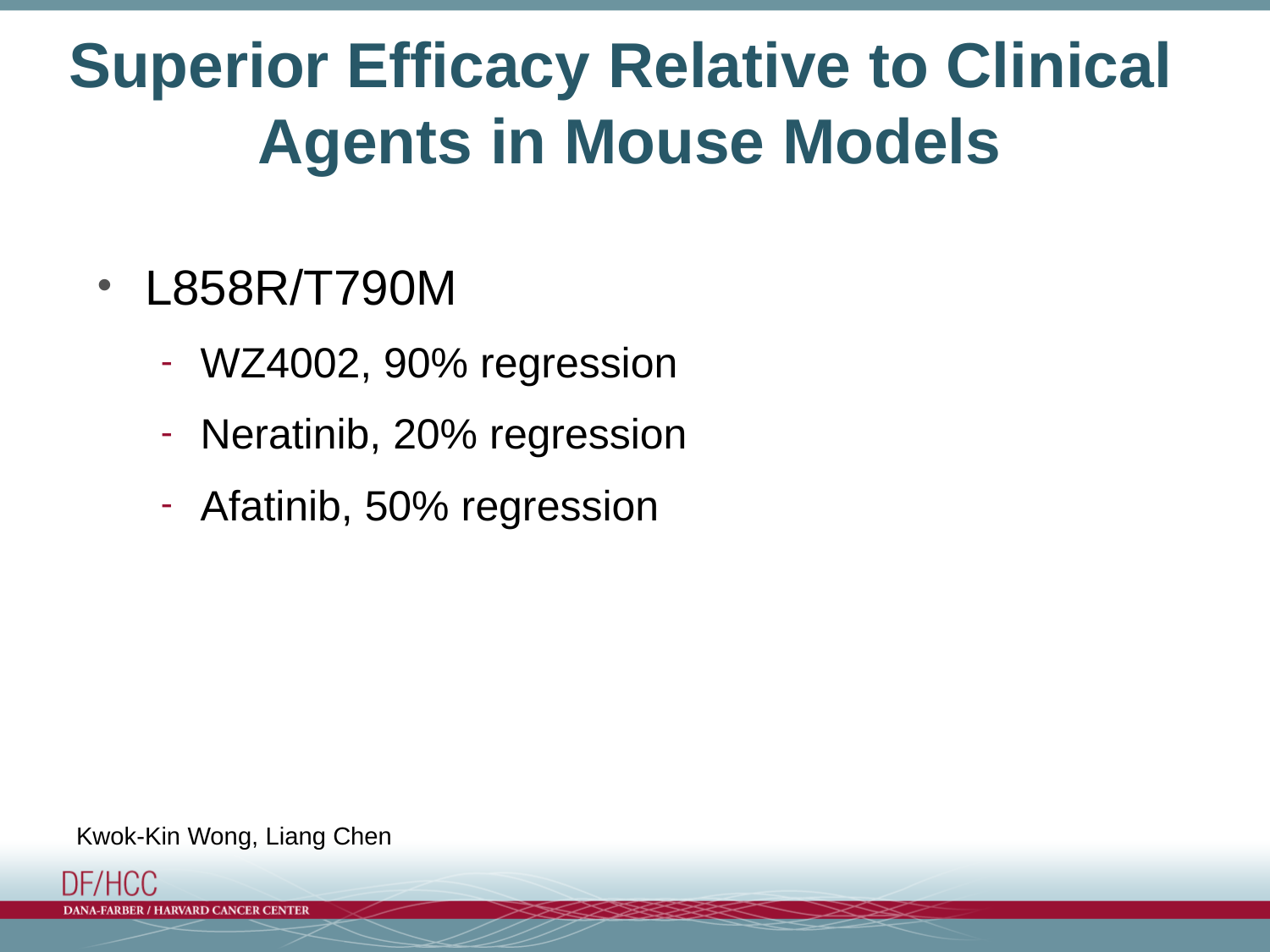

Superior Efficacy Relative to Clinical
Agents in Mouse Models
L858R/T790M
WZ4002, 90% regression
Neratinib, 20% regression
Afatinib, 50% regression
Kwok-Kin Wong, Liang Chen